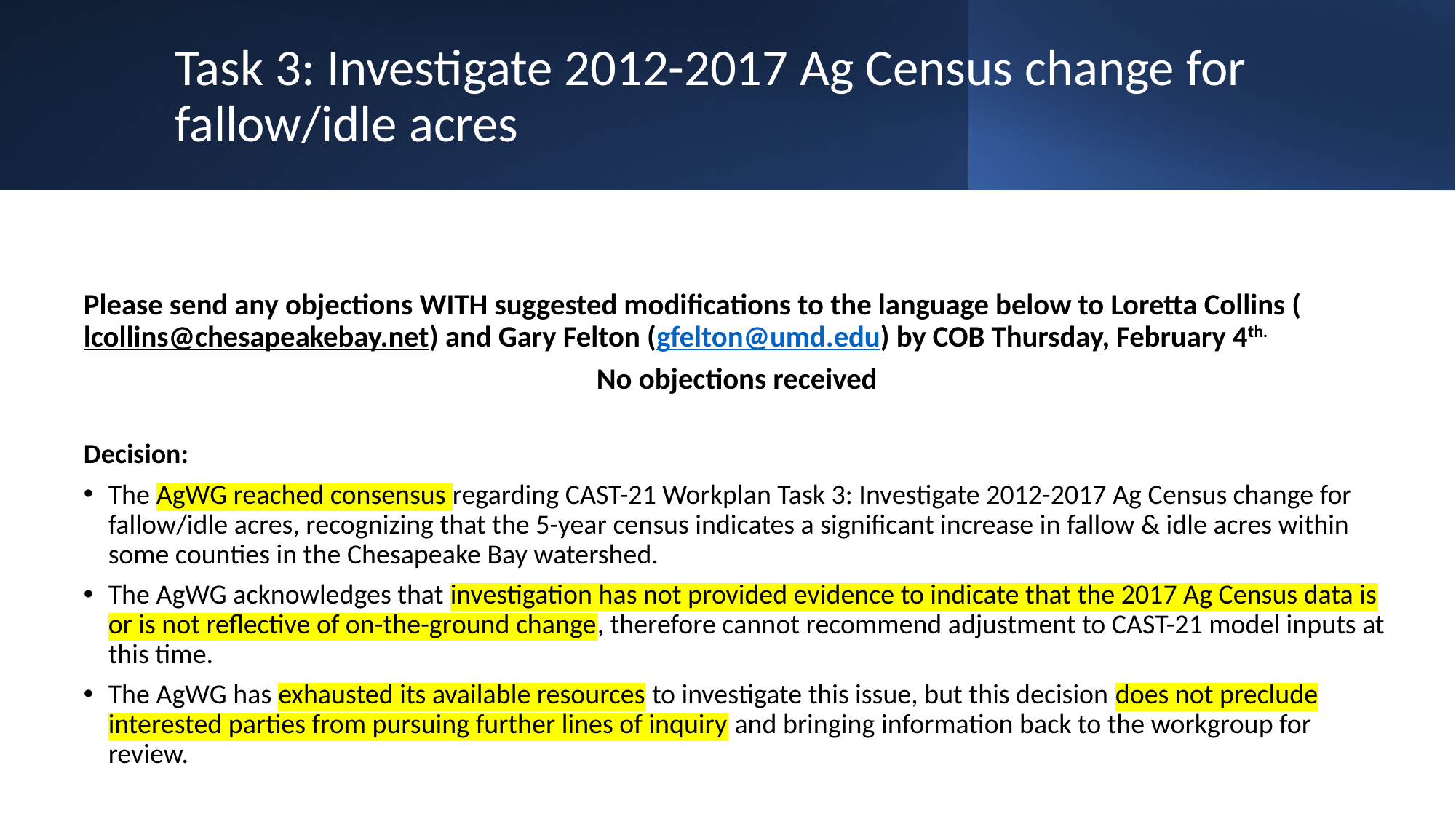

# Task 3: Investigate 2012-2017 Ag Census change for fallow/idle acres

Please send any objections WITH suggested modifications to the language below to Loretta Collins (lcollins@chesapeakebay.net) and Gary Felton (gfelton@umd.edu) by COB Thursday, February 4th.
No objections received

Decision:
The AgWG reached consensus regarding CAST-21 Workplan Task 3: Investigate 2012-2017 Ag Census change for fallow/idle acres, recognizing that the 5-year census indicates a significant increase in fallow & idle acres within some counties in the Chesapeake Bay watershed.
The AgWG acknowledges that investigation has not provided evidence to indicate that the 2017 Ag Census data is or is not reflective of on-the-ground change, therefore cannot recommend adjustment to CAST-21 model inputs at this time.
The AgWG has exhausted its available resources to investigate this issue, but this decision does not preclude interested parties from pursuing further lines of inquiry and bringing information back to the workgroup for review.